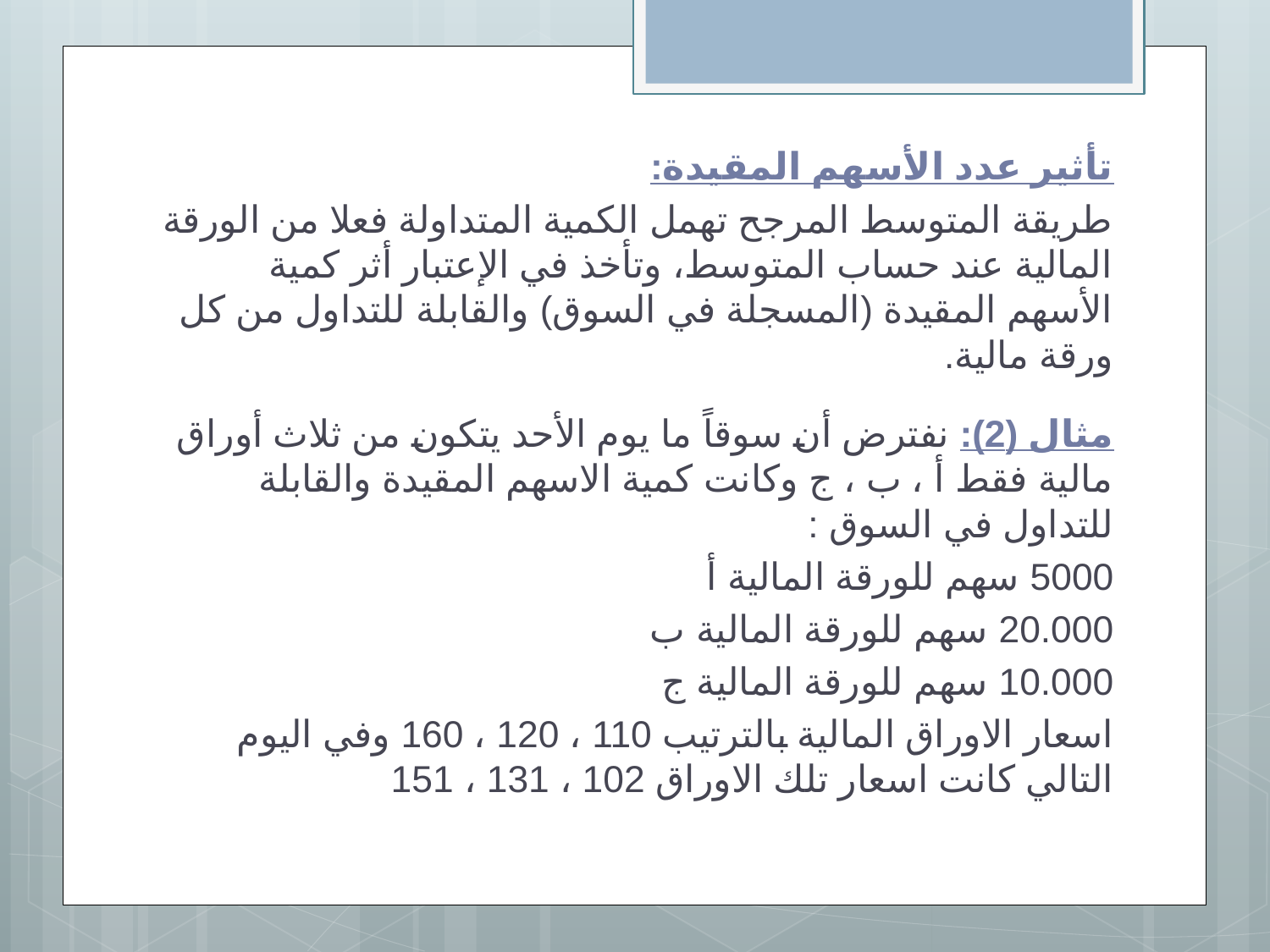

تأثير عدد الأسهم المقيدة:
طريقة المتوسط المرجح تهمل الكمية المتداولة فعلا من الورقة المالية عند حساب المتوسط، وتأخذ في الإعتبار أثر كمية الأسهم المقيدة (المسجلة في السوق) والقابلة للتداول من كل ورقة مالية.

مثال (2): نفترض أن سوقاً ما يوم الأحد يتكون من ثلاث أوراق مالية فقط أ ، ب ، ج وكانت كمية الاسهم المقيدة والقابلة للتداول في السوق :
5000 سهم للورقة المالية أ
20.000 سهم للورقة المالية ب
10.000 سهم للورقة المالية ج
اسعار الاوراق المالية بالترتيب 110 ، 120 ، 160 وفي اليوم التالي كانت اسعار تلك الاوراق 102 ، 131 ، 151